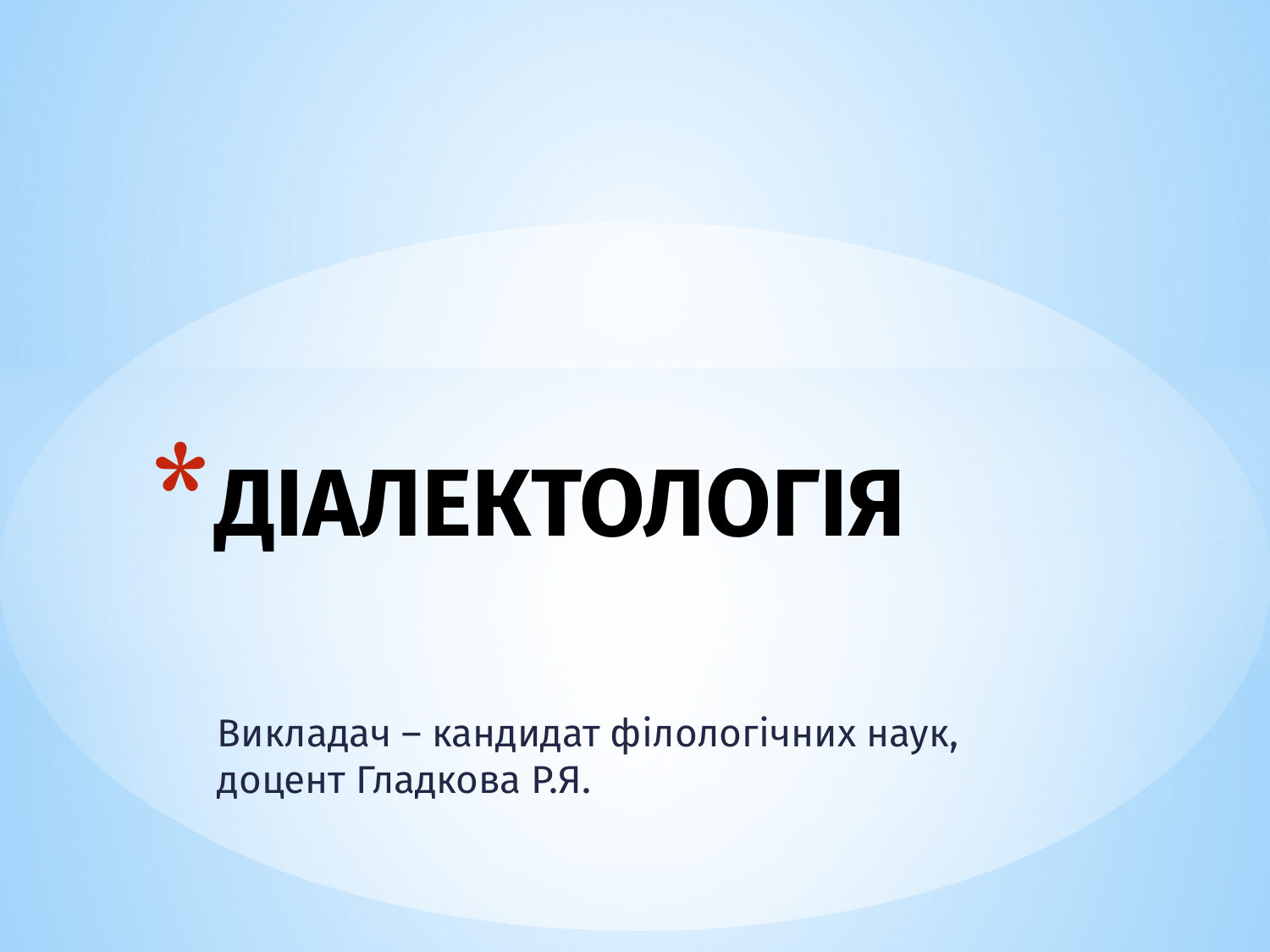

# ДІАЛЕКТОЛОГІЯ
Викладач – кандидат філологічних наук, доцент Гладкова Р.Я.